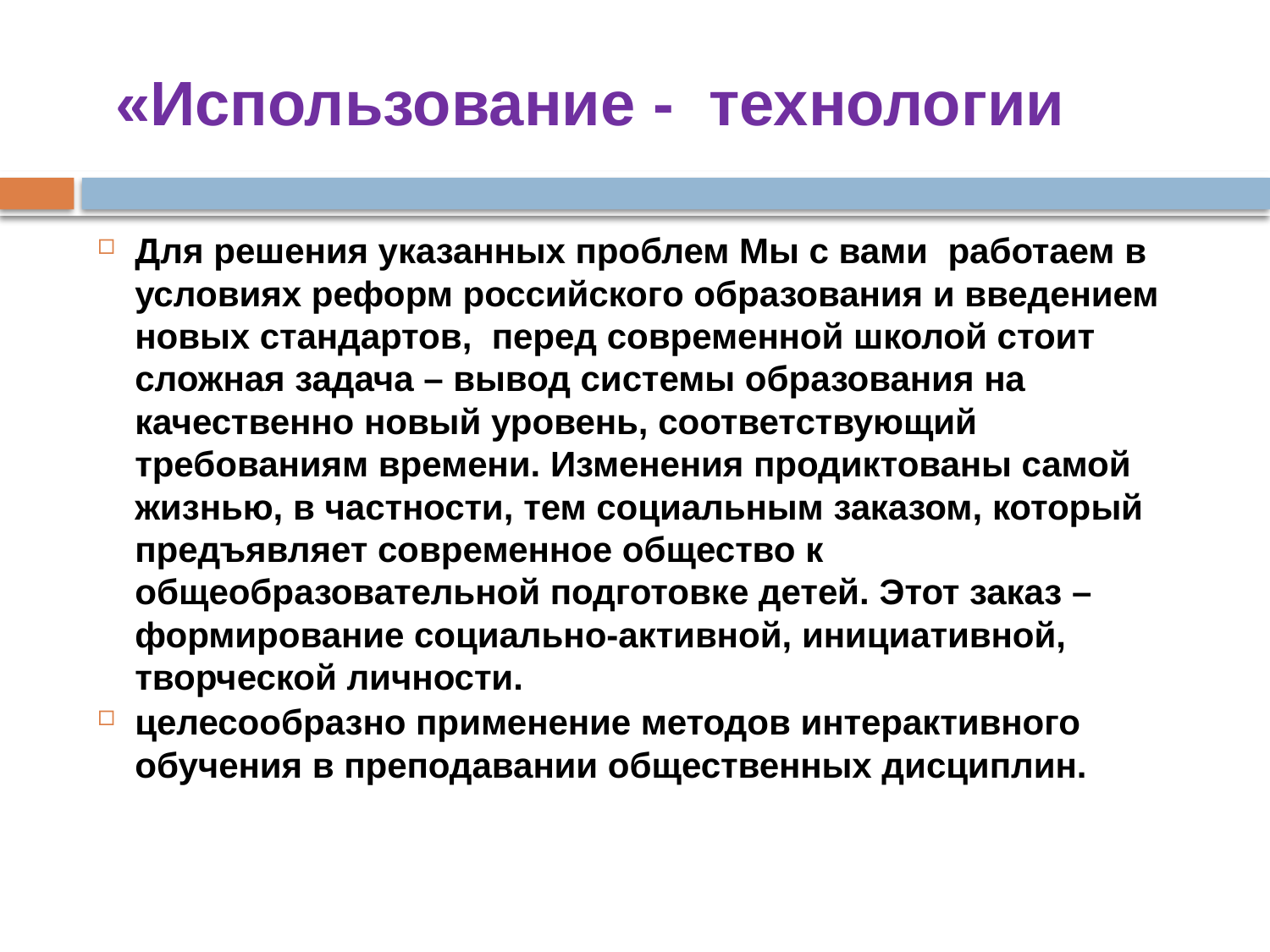

# «Использование -  технологии
Для решения указанных проблем Мы с вами  работаем в условиях реформ российского образования и введением новых стандартов,  перед современной школой стоит сложная задача – вывод системы образования на качественно новый уровень, соответствующий требованиям времени. Изменения продиктованы самой жизнью, в частности, тем социальным заказом, который предъявляет современное общество к общеобразовательной подготовке детей. Этот заказ – формирование социально-активной, инициативной, творческой личности.
целесообразно применение методов интерактивного обучения в преподавании общественных дисциплин.